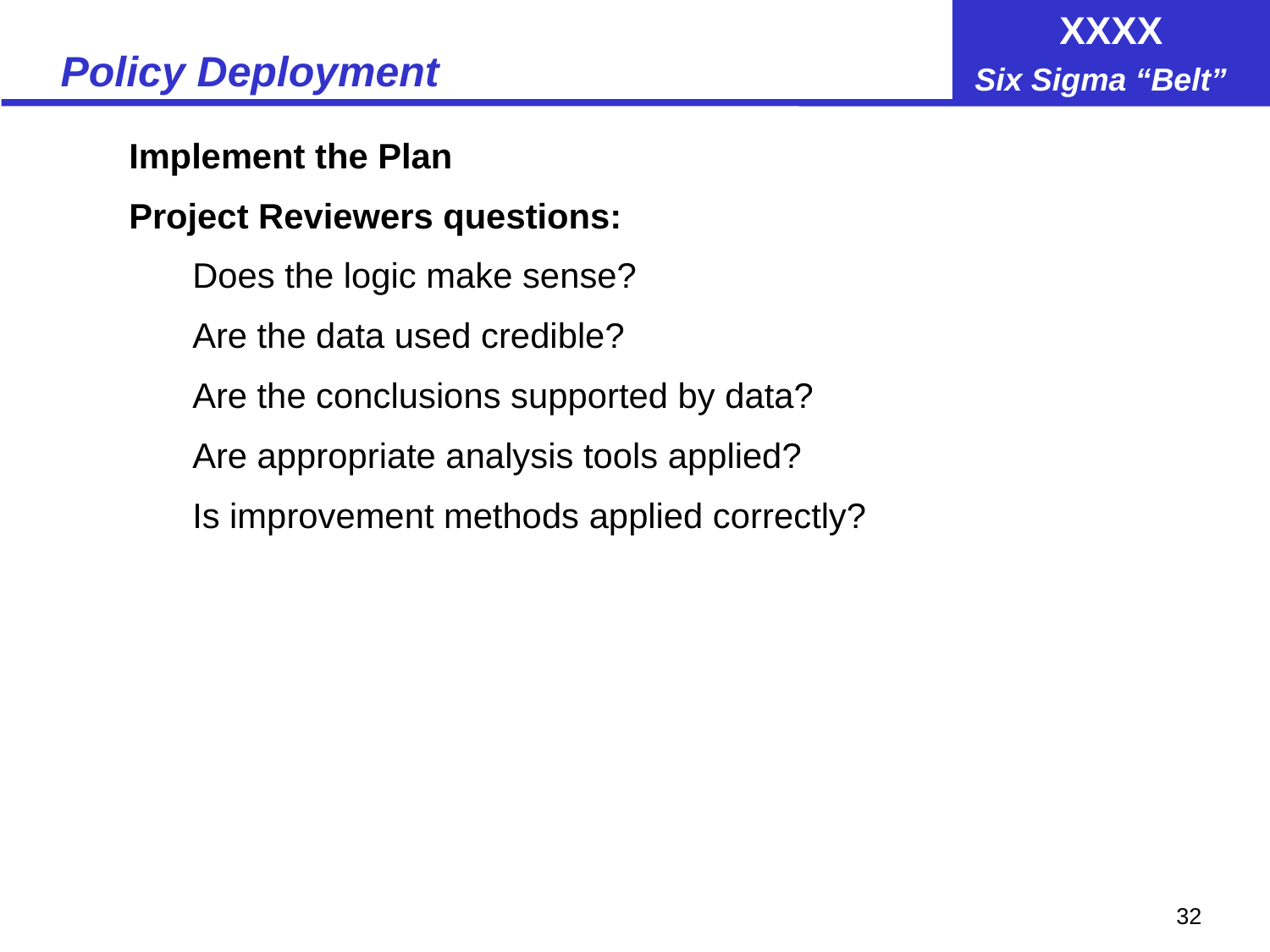

# Policy Deployment
Implement the Plan
Project Reviewers questions:
Does the logic make sense?
Are the data used credible?
Are the conclusions supported by data?
Are appropriate analysis tools applied?
Is improvement methods applied correctly?